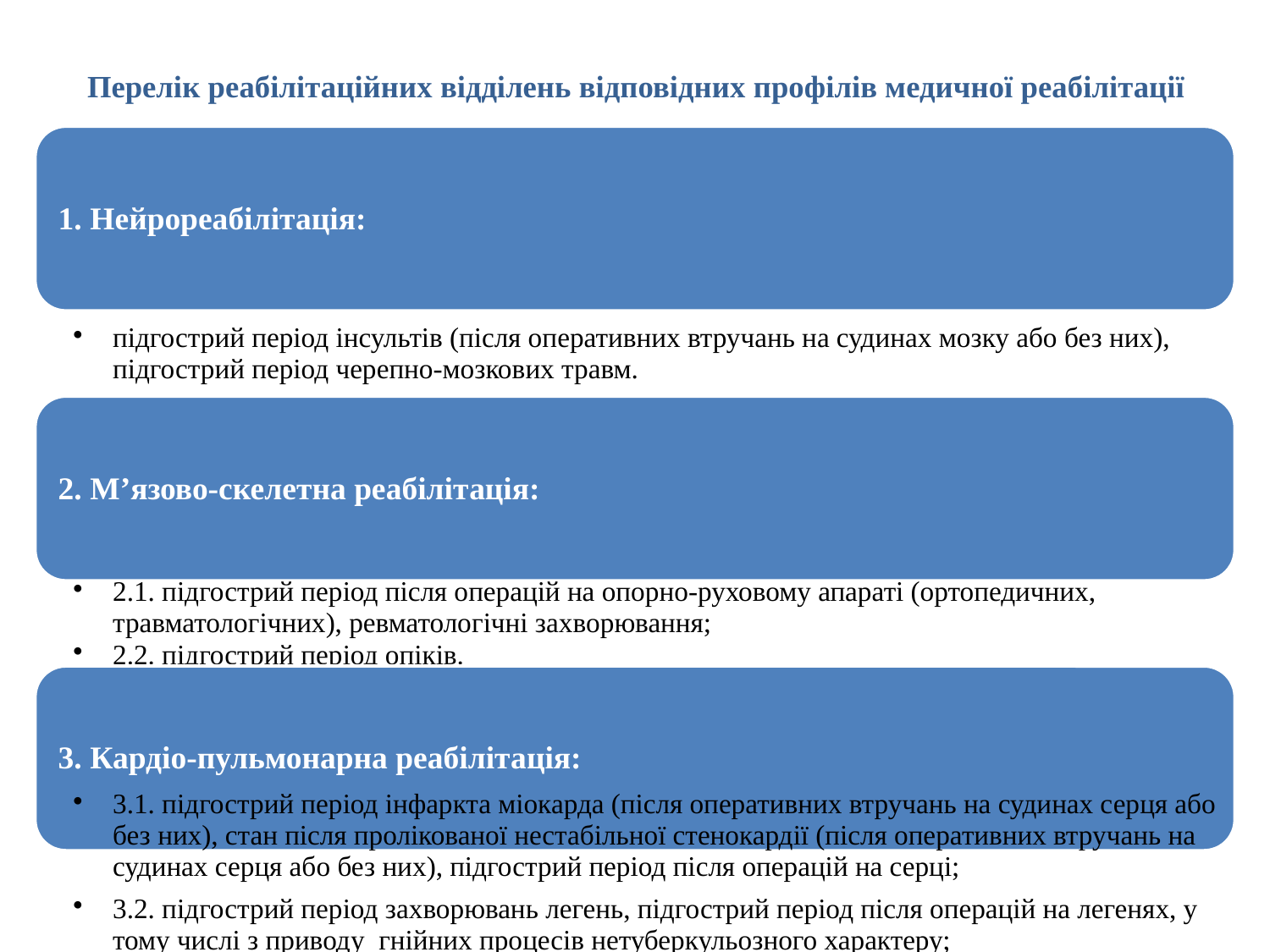

# Перелік реабілітаційних відділень відповідних профілів медичної реабілітації
1. Нейрореабілітація:
2. М’язово-скелетна реабілітація:
2.2. підгострий період опіків.
3. Кардіо-пульмонарна реабілітація:
3.1. підгострий період інфаркта міокарда (після оперативних втручань на судинах серця або без них), стан після пролікованої нестабільної стенокардії (після оперативних втручань на судинах серця або без них), підгострий період після операцій на серці;
3.2. підгострий період захворювань легень, підгострий період після операцій на легенях, у тому числі з приводу  гнійних процесів нетуберкульозного характеру;
підгострий період інсультів (після оперативних втручань на судинах мозку або без них), підгострий період черепно-мозкових травм.
2.1. підгострий період після операцій на опорно-руховому апараті (ортопедичних, травматологічних), ревматологічні захворювання;